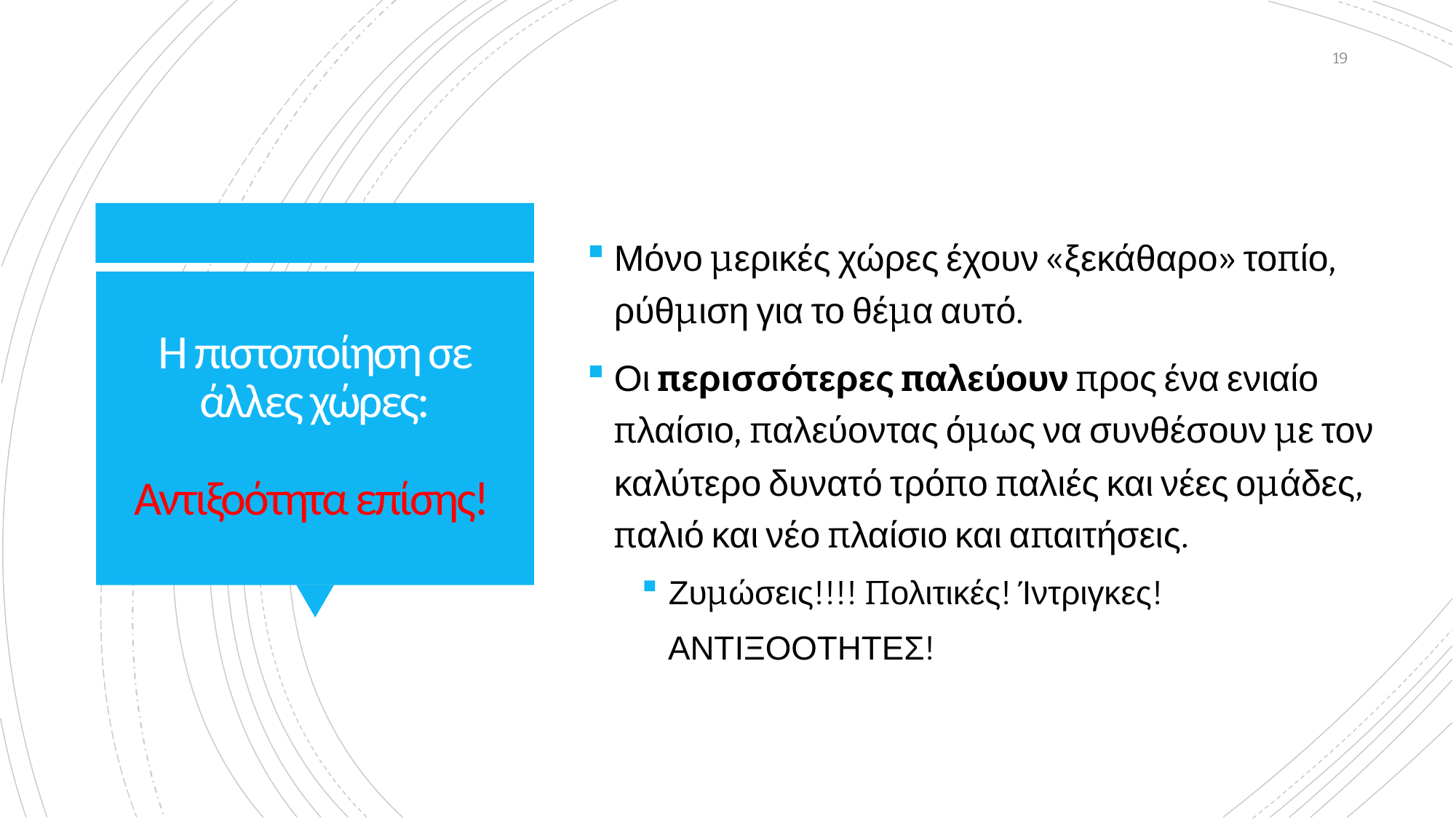

19
Μόνο μερικές χώρες έχουν «ξεκάθαρο» τοπίο, ρύθμιση για το θέμα αυτό.
Οι περισσότερες παλεύουν προς ένα ενιαίο πλαίσιο, παλεύοντας όμως να συνθέσουν με τον καλύτερο δυνατό τρόπο παλιές και νέες ομάδες, παλιό και νέο πλαίσιο και απαιτήσεις.
Ζυμώσεις!!!! Πολιτικές! Ίντριγκες!
    ΑΝΤΙΞΟΟΤΗΤΕΣ!
# Η πιστοποίηση σε άλλες χώρες: Αντιξοότητα επίσης!